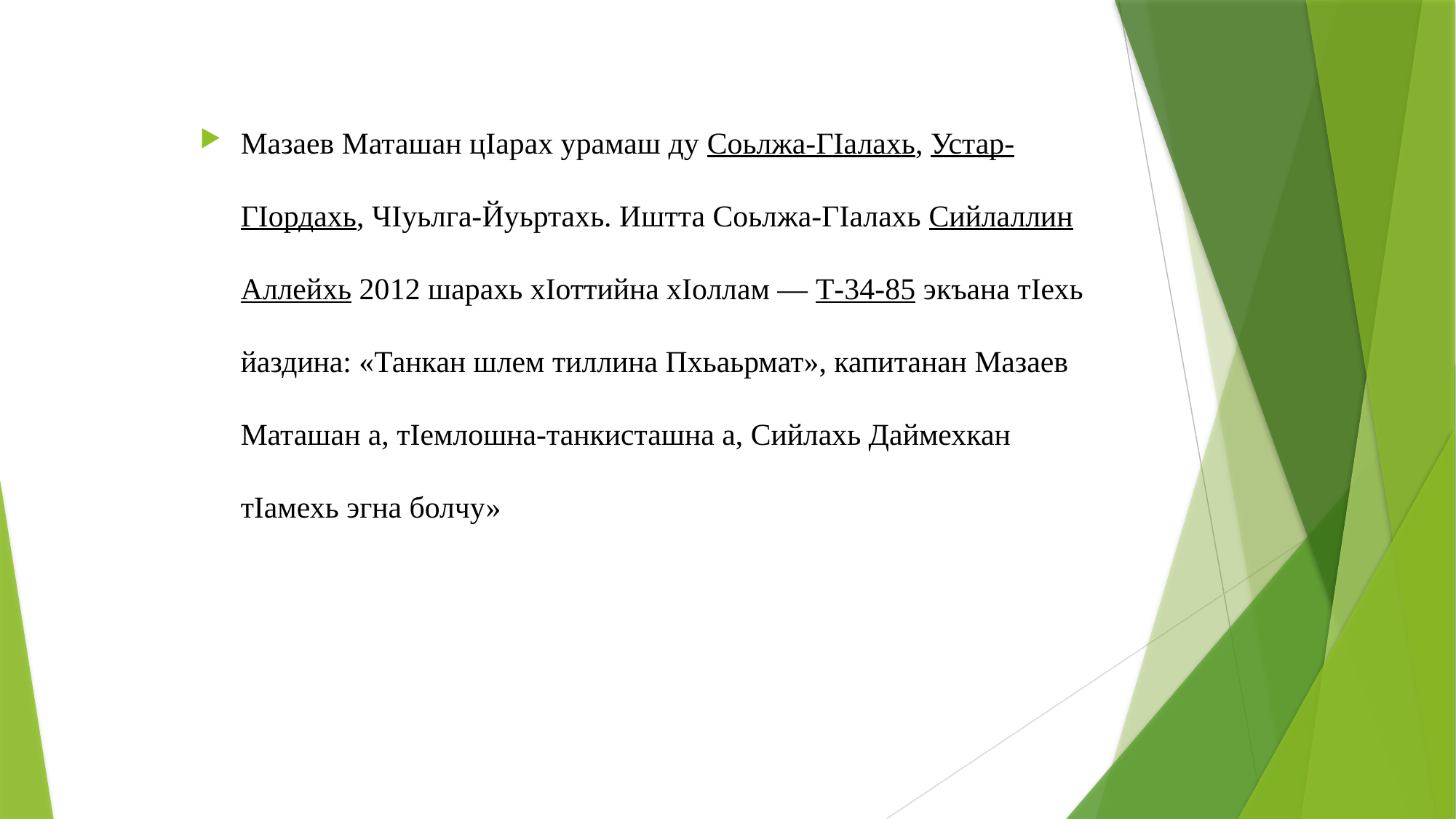

Мазаев Маташан цӀарах урамаш ду Соьлжа-ГӀалахь, Устар-ГӀордахь, ЧӀуьлга-Йуьртахь. Иштта Соьлжа-ГӀалахь Сийлаллин Аллейхь 2012 шарахь хӀоттийна хӀоллам — Т-34-85 экъана тӀехь йаздина: «Танкан шлем тиллина Пхьаьрмат», капитанан Мазаев Маташан а, тӀемлошна-танкисташна а, Сийлахь Даймехкан тӀамехь эгна болчу»